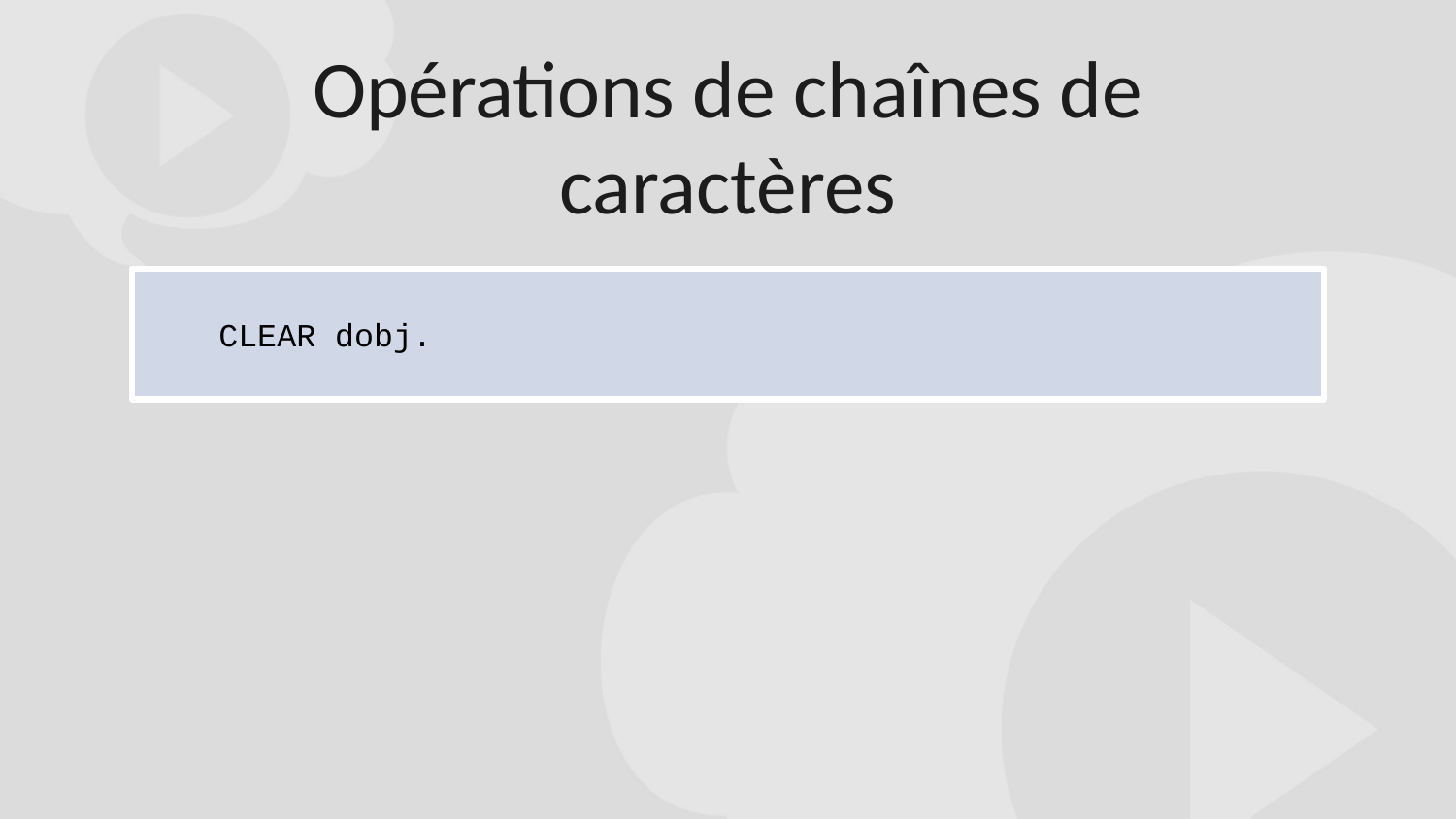

Opérations de chaînes de caractères

CLEAR dobj.